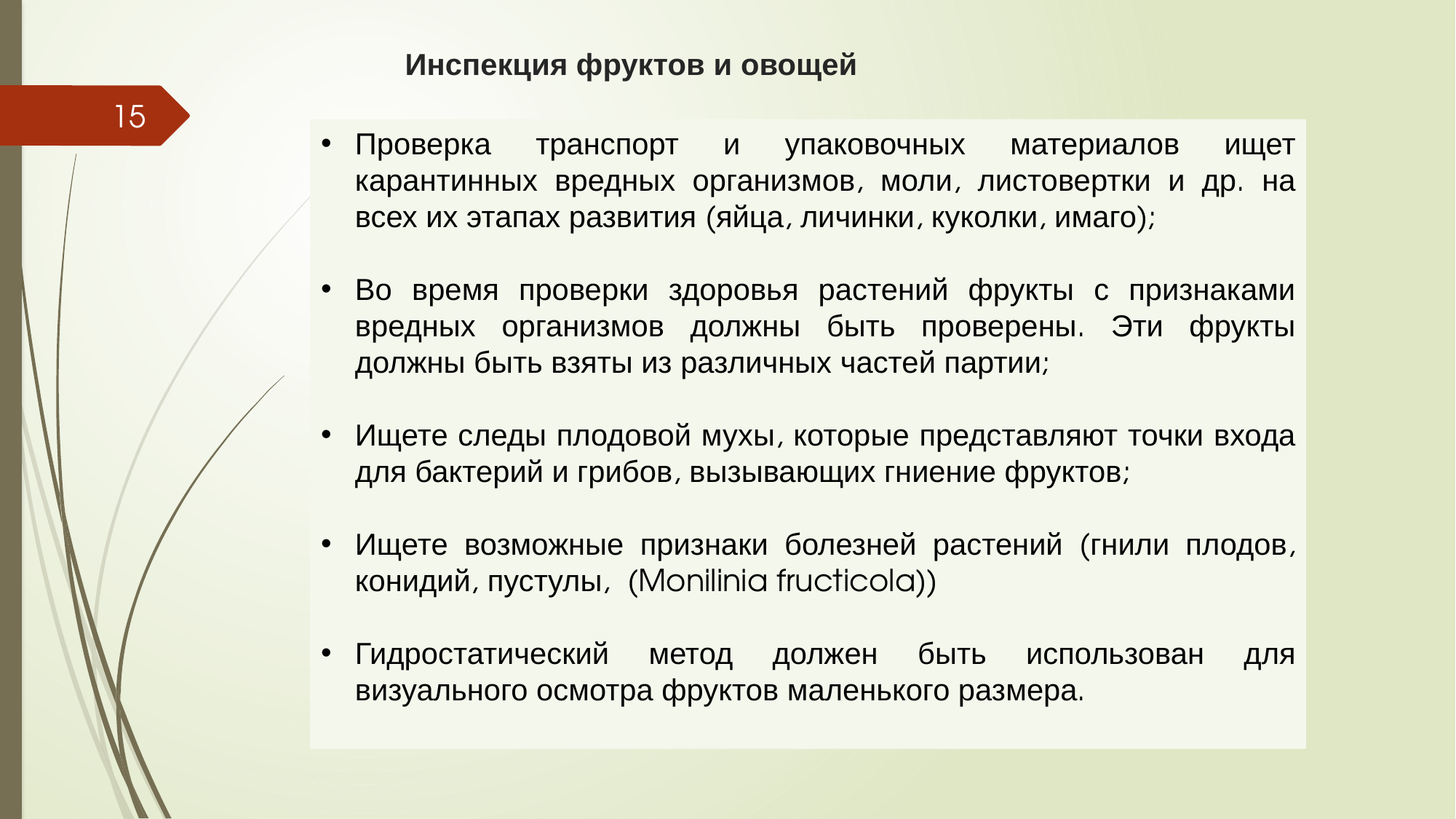

# Инспекция фруктов и овощей
15
Проверка транспорт и упаковочных материалов ищет карантинных вредных организмов, моли, листовертки и др. на всех их этапах развития (яйца, личинки, куколки, имаго);

Во время проверки здоровья растений фрукты с признаками вредных организмов должны быть проверены. Эти фрукты должны быть взяты из различных частей партии;

Ищете следы плодовой мухы, которые представляют точки входа для бактерий и грибов, вызывающих гниение фруктов;

Ищете возможные признаки болезней растений (гнили плодов, конидий, пустулы,  (Monilinia fructicola))

Гидростатический метод должен быть использован для визуального осмотра фруктов маленького размера.